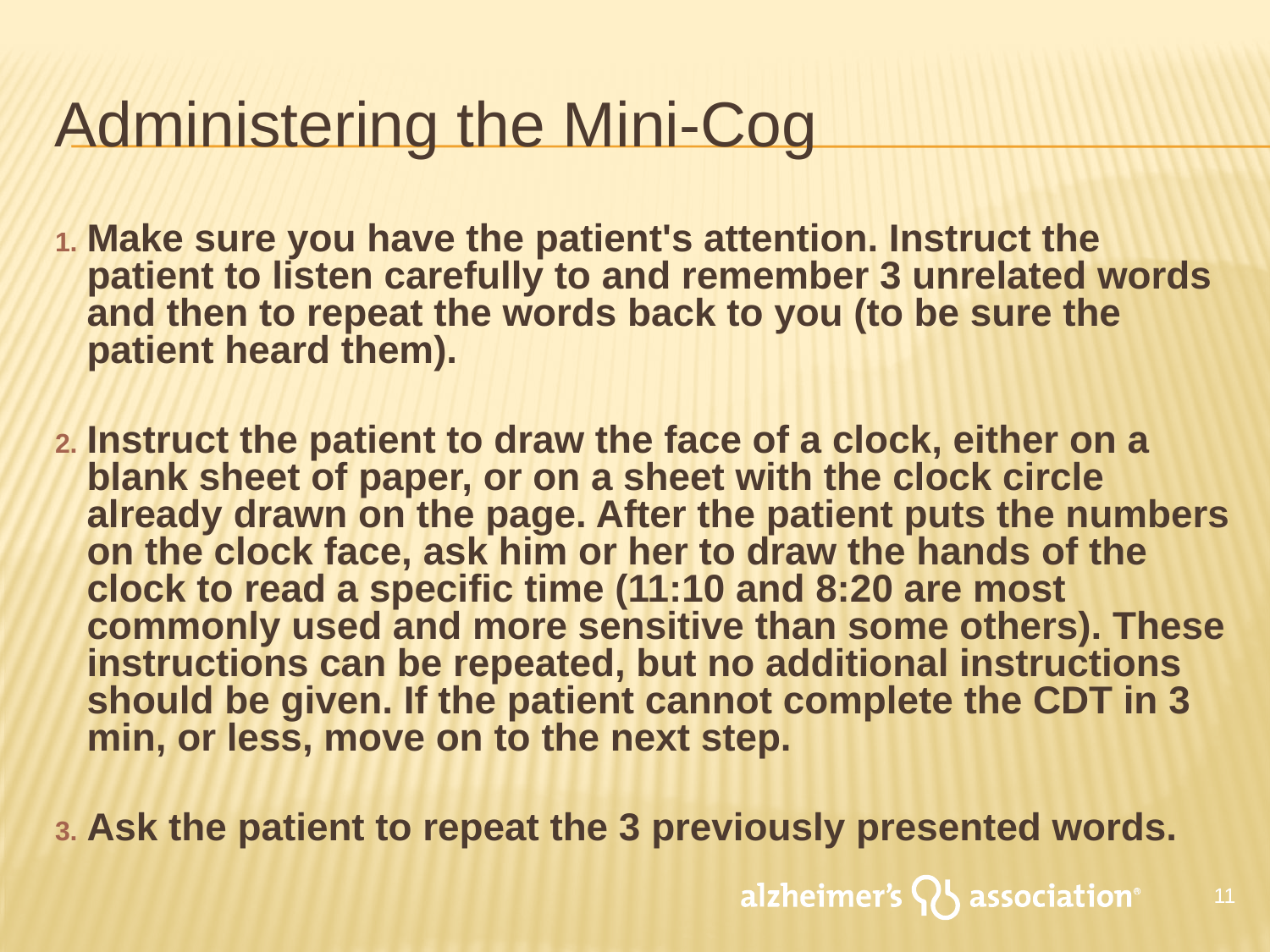

# Administering the Mini-Cog
Make sure you have the patient's attention. Instruct the patient to listen carefully to and remember 3 unrelated words and then to repeat the words back to you (to be sure the patient heard them).

Instruct the patient to draw the face of a clock, either on a blank sheet of paper, or on a sheet with the clock circle already drawn on the page. After the patient puts the numbers on the clock face, ask him or her to draw the hands of the clock to read a specific time (11:10 and 8:20 are most commonly used and more sensitive than some others). These instructions can be repeated, but no additional instructions should be given. If the patient cannot complete the CDT in 3 min, or less, move on to the next step.

Ask the patient to repeat the 3 previously presented words.
11